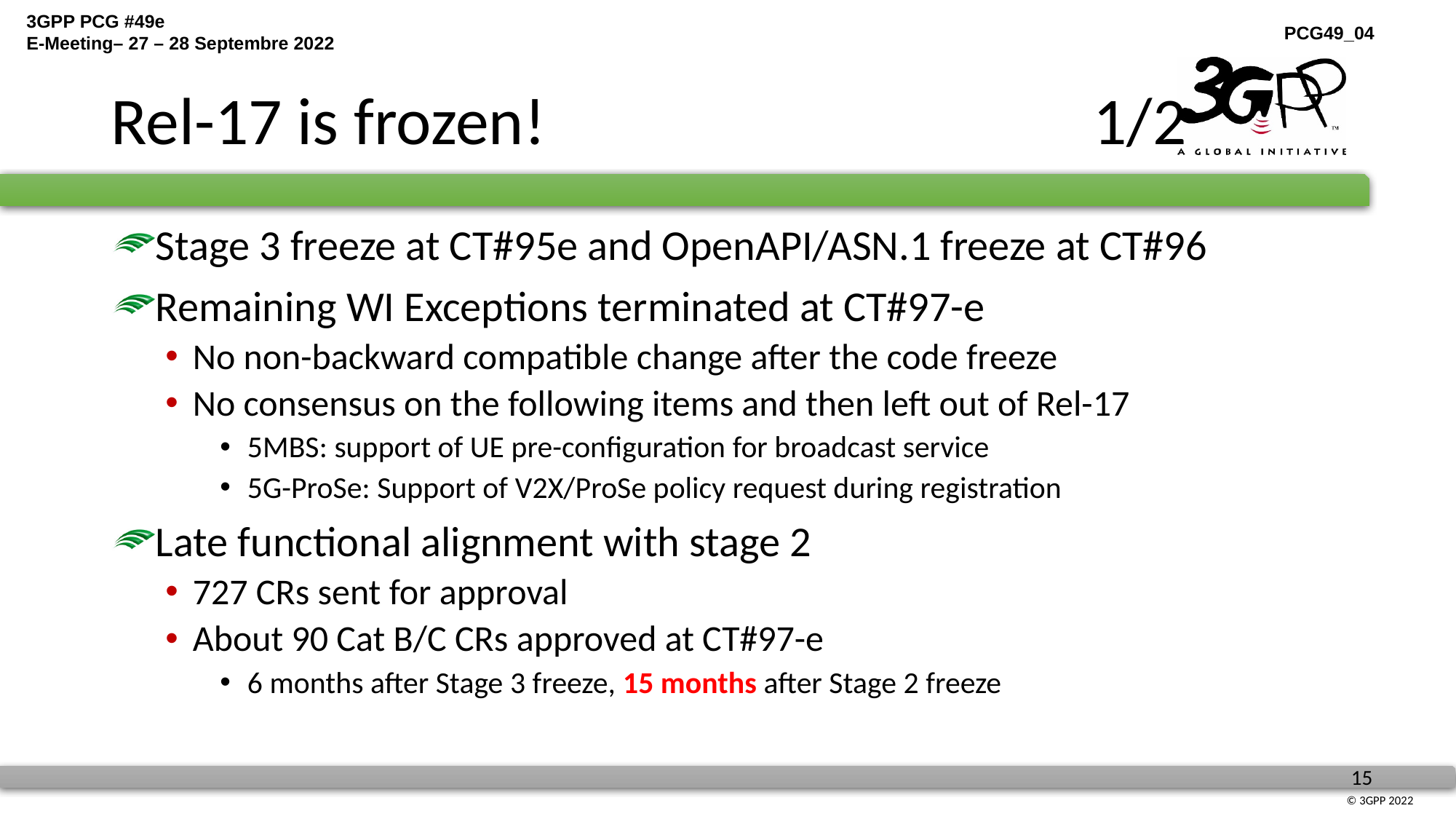

# Rel-17 is frozen! 					1/2
Stage 3 freeze at CT#95e and OpenAPI/ASN.1 freeze at CT#96
Remaining WI Exceptions terminated at CT#97-e
No non-backward compatible change after the code freeze
No consensus on the following items and then left out of Rel-17
5MBS: support of UE pre-configuration for broadcast service
5G-ProSe: Support of V2X/ProSe policy request during registration
Late functional alignment with stage 2
727 CRs sent for approval
About 90 Cat B/C CRs approved at CT#97-e
6 months after Stage 3 freeze, 15 months after Stage 2 freeze